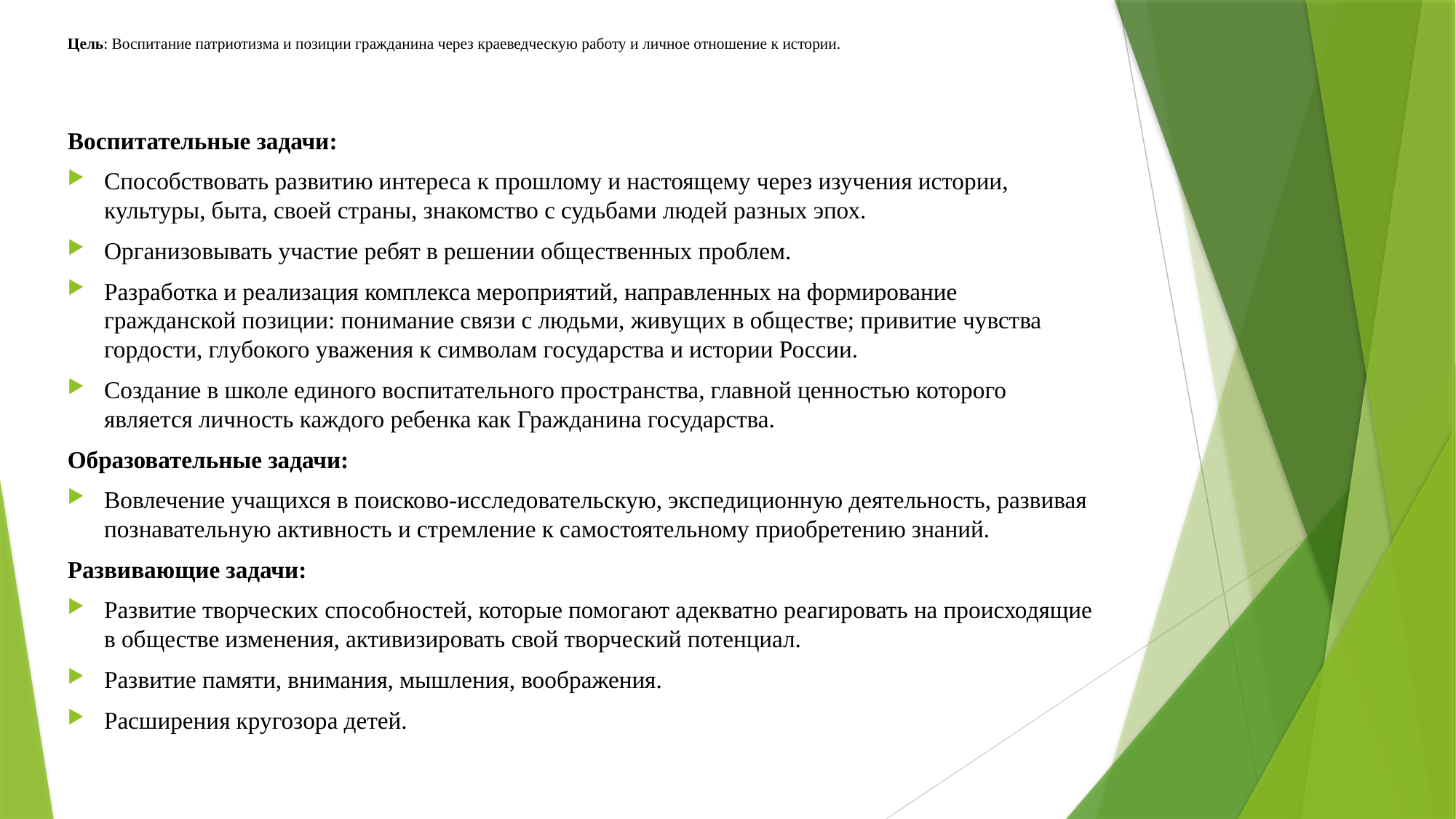

# Цель: Воспитание патриотизма и позиции гражданина через краеведческую работу и личное отношение к истории.
Воспитательные задачи:
Способствовать развитию интереса к прошлому и настоящему через изучения истории, культуры, быта, своей страны, знакомство с судьбами людей разных эпох.
Организовывать участие ребят в решении общественных проблем.
Разработка и реализация комплекса мероприятий, направленных на формирование гражданской позиции: понимание связи с людьми, живущих в обществе; привитие чувства гордости, глубокого уважения к символам государства и истории России.
Создание в школе единого воспитательного пространства, главной ценностью которого является личность каждого ребенка как Гражданина государства.
Образовательные задачи:
Вовлечение учащихся в поисково-исследовательскую, экспедиционную деятельность, развивая познавательную активность и стремление к самостоятельному приобретению знаний.
Развивающие задачи:
Развитие творческих способностей, которые помогают адекватно реагировать на происходящие в обществе изменения, активизировать свой творческий потенциал.
Развитие памяти, внимания, мышления, воображения.
Расширения кругозора детей.